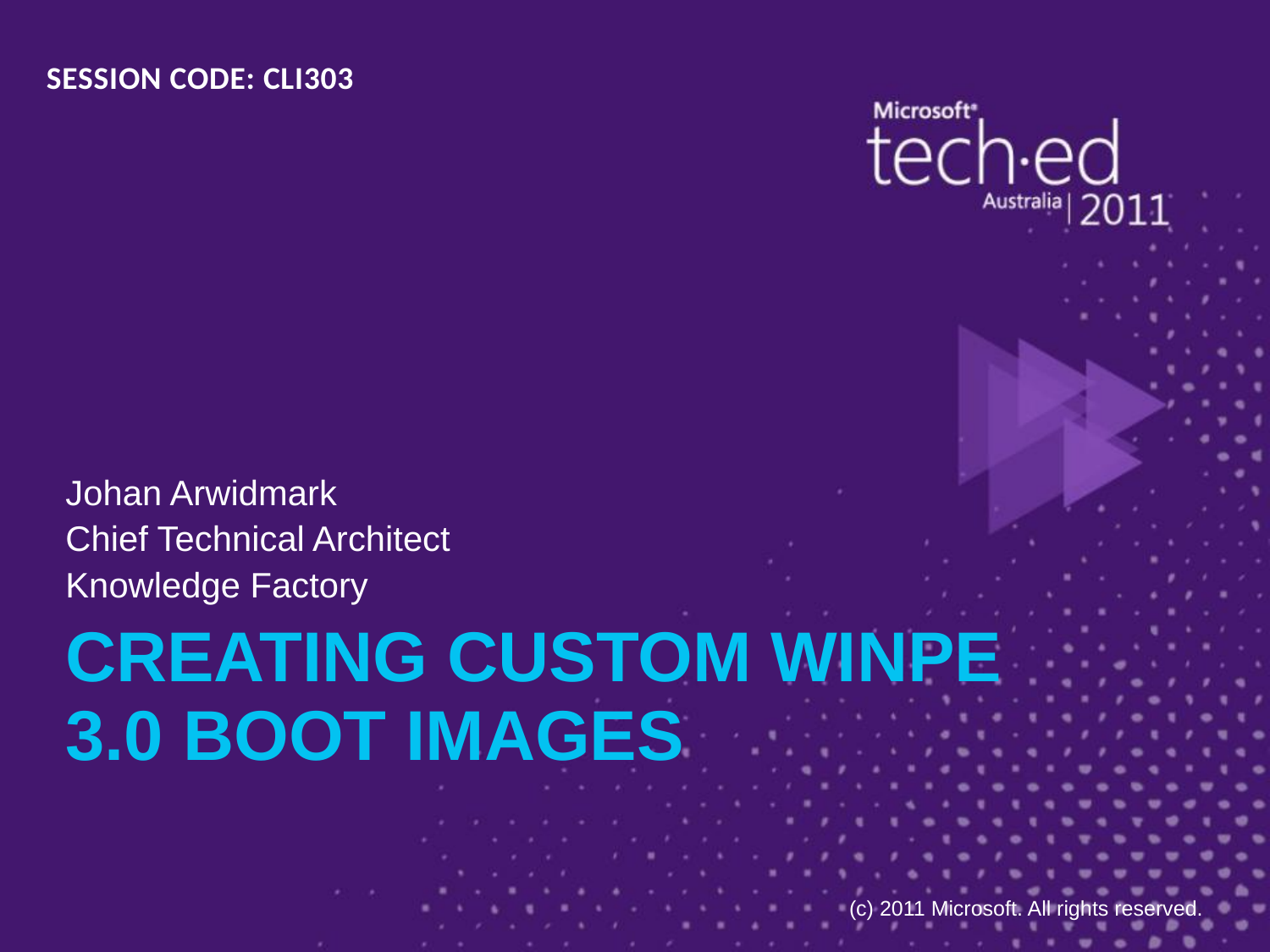

SESSION CODE: CLI303
Johan Arwidmark
Chief Technical Architect
Knowledge Factory
# Creating Custom WinPE 3.0 boot images
(c) 2011 Microsoft. All rights reserved.